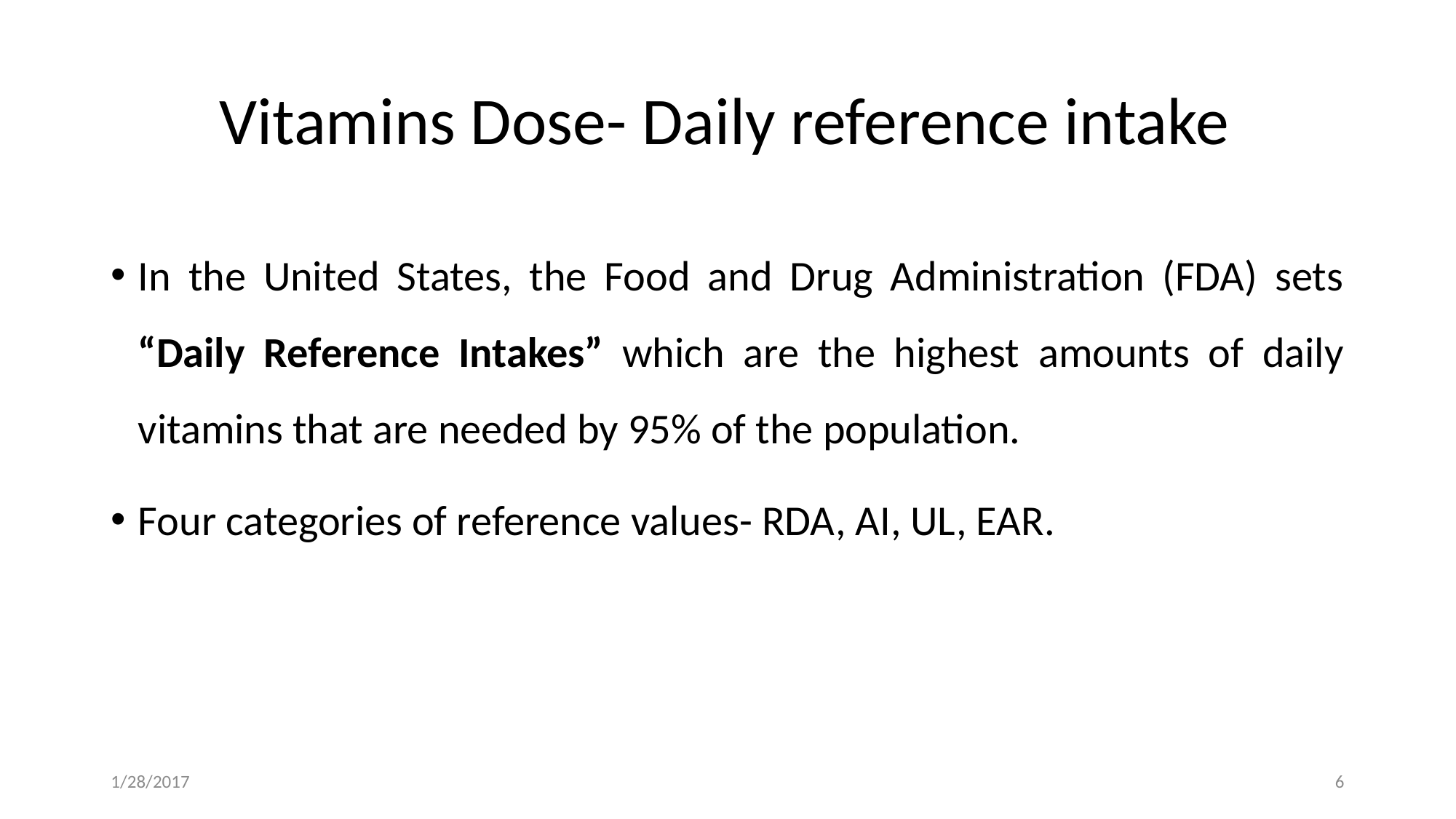

# Vitamins Dose- Daily reference intake
In the United States, the Food and Drug Administration (FDA) sets “Daily Reference Intakes” which are the highest amounts of daily vitamins that are needed by 95% of the population.
Four categories of reference values- RDA, AI, UL, EAR.

1/28/2017
6